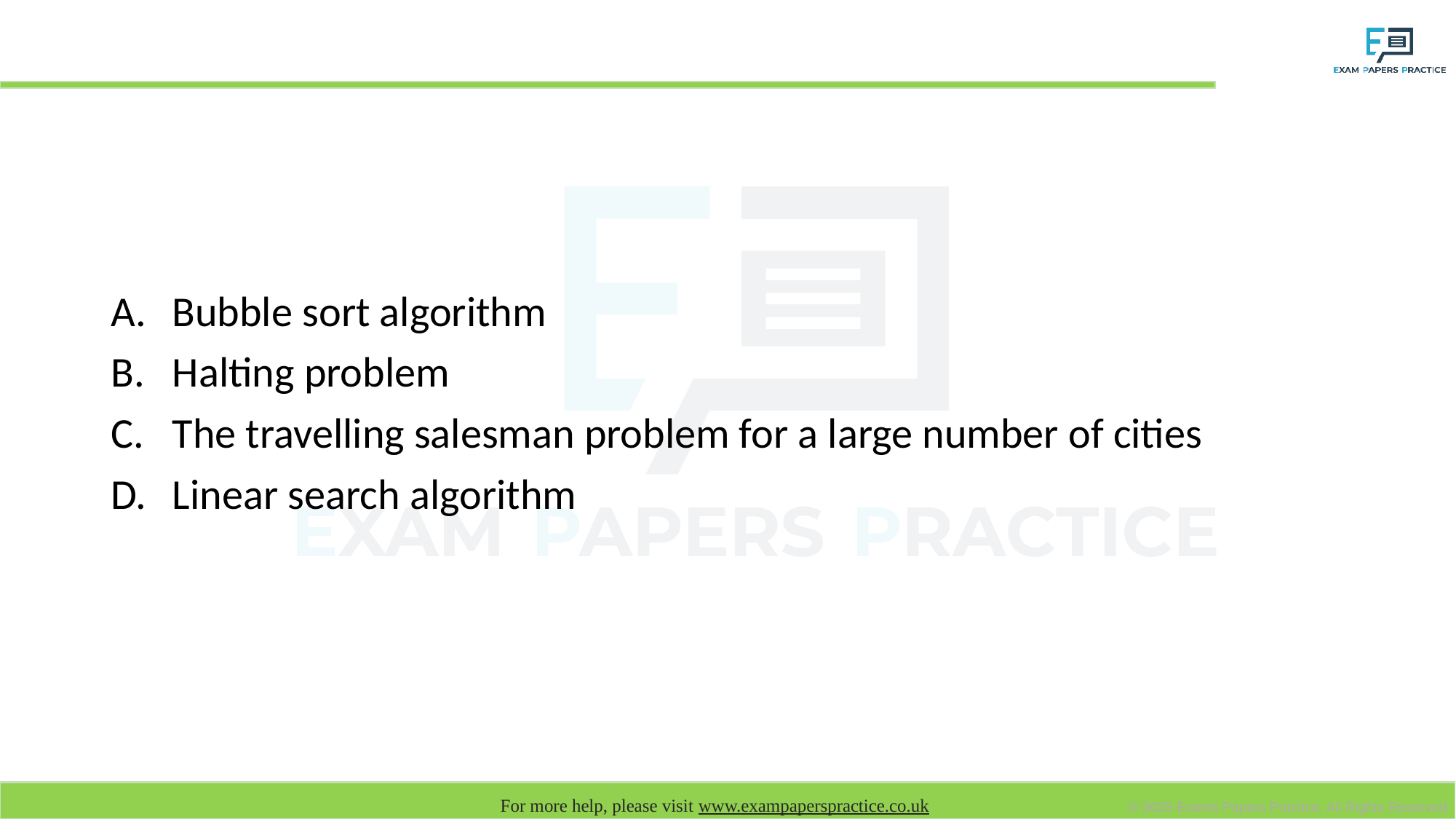

# Which of the following is an intractable algorithm?

Bubble sort algorithm
Halting problem
The travelling salesman problem for a large number of cities
Linear search algorithm